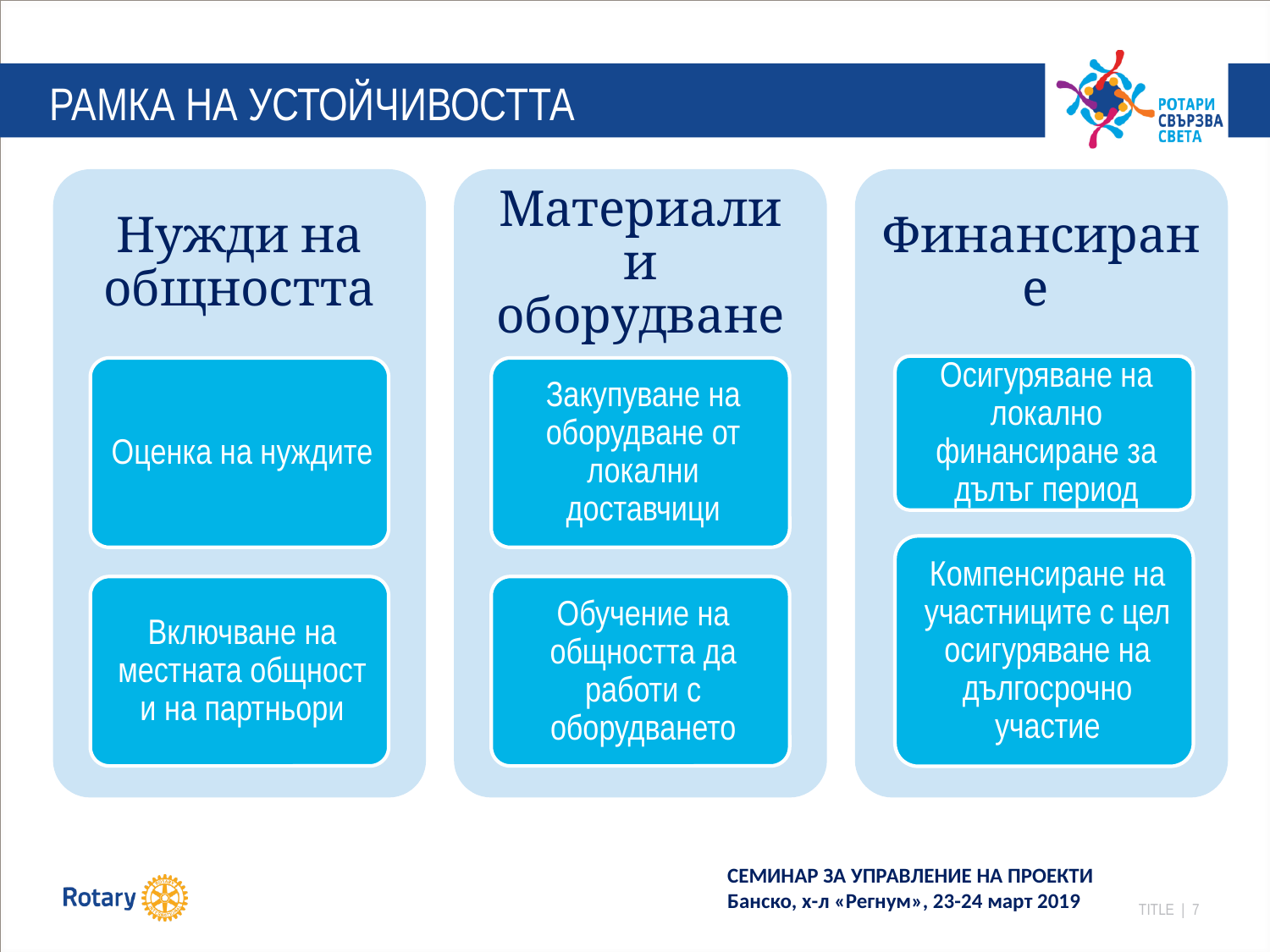

# РАМКА НА УСТОЙЧИВОСТТА
Нужди на общността
Оценка на нуждите
Включване на местната общност и на партньори
Материали и оборудване
Закупуване на оборудване от локални доставчици
Обучение на общността да работи с оборудването
Финансиране
Осигуряване на локално финансиране за дълъг период
Компенсиране на участниците с цел осигуряване на дългосрочно участие